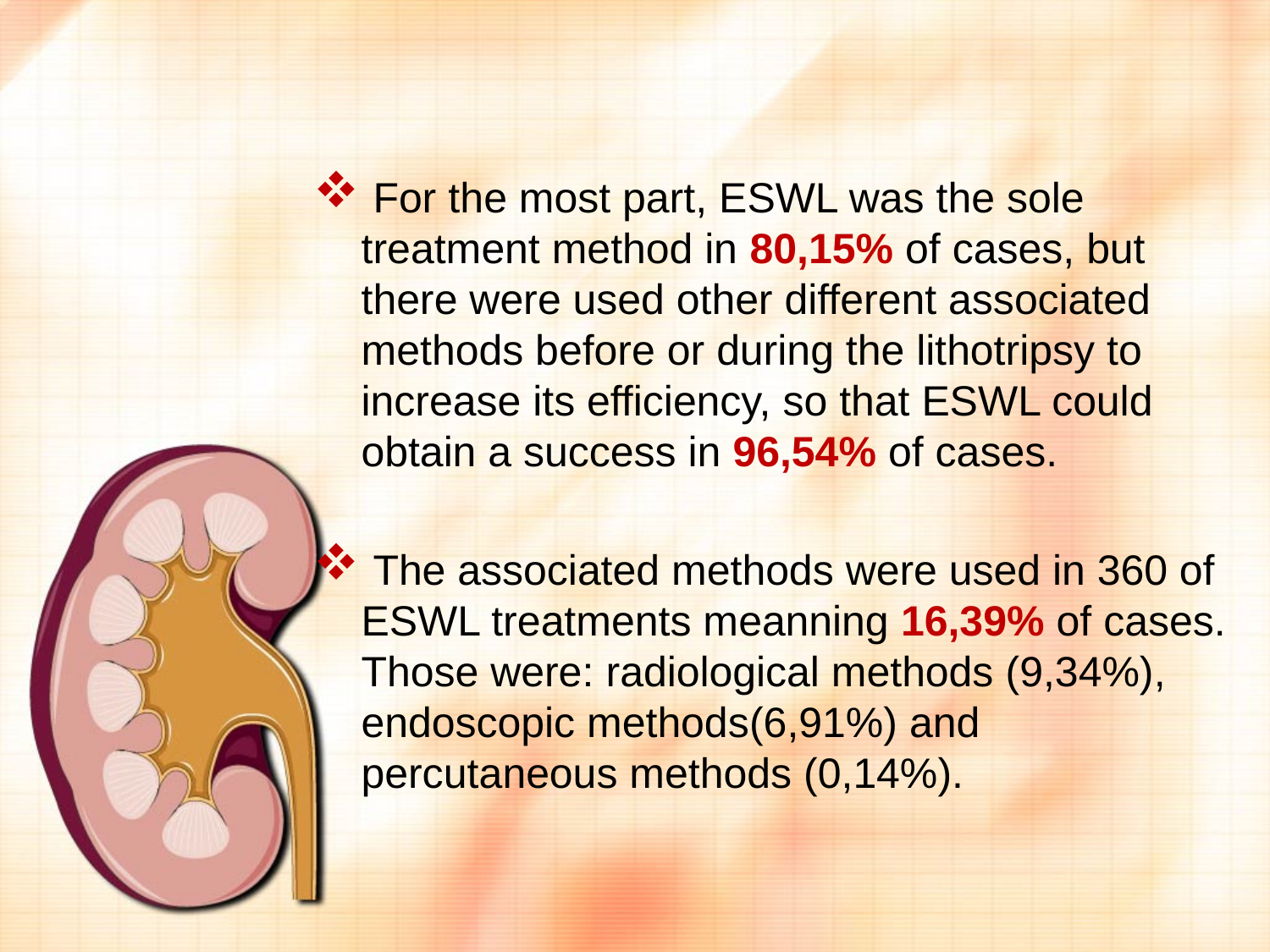

#
 For the most part, ESWL was the sole treatment method in 80,15% of cases, but there were used other different associated methods before or during the lithotripsy to increase its efficiency, so that ESWL could obtain a success in 96,54% of cases.

 The associated methods were used in 360 of ESWL treatments meanning 16,39% of cases. Those were: radiological methods (9,34%), endoscopic methods(6,91%) and percutaneous methods (0,14%).